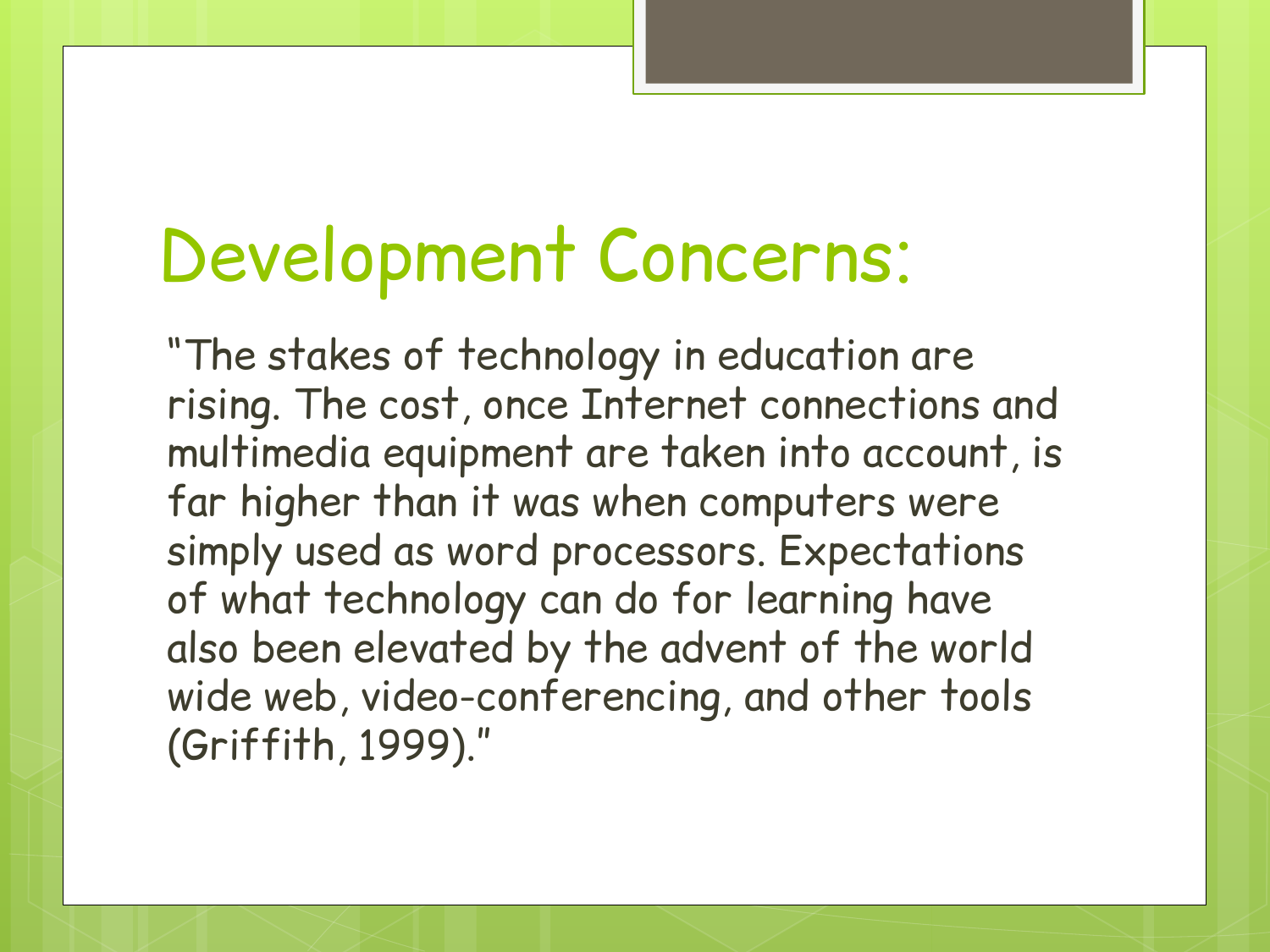

# Development Concerns:
“The stakes of technology in education are rising. The cost, once Internet connections and multimedia equipment are taken into account, is far higher than it was when computers were simply used as word processors. Expectations of what technology can do for learning have also been elevated by the advent of the world wide web, video-conferencing, and other tools (Griffith, 1999).”